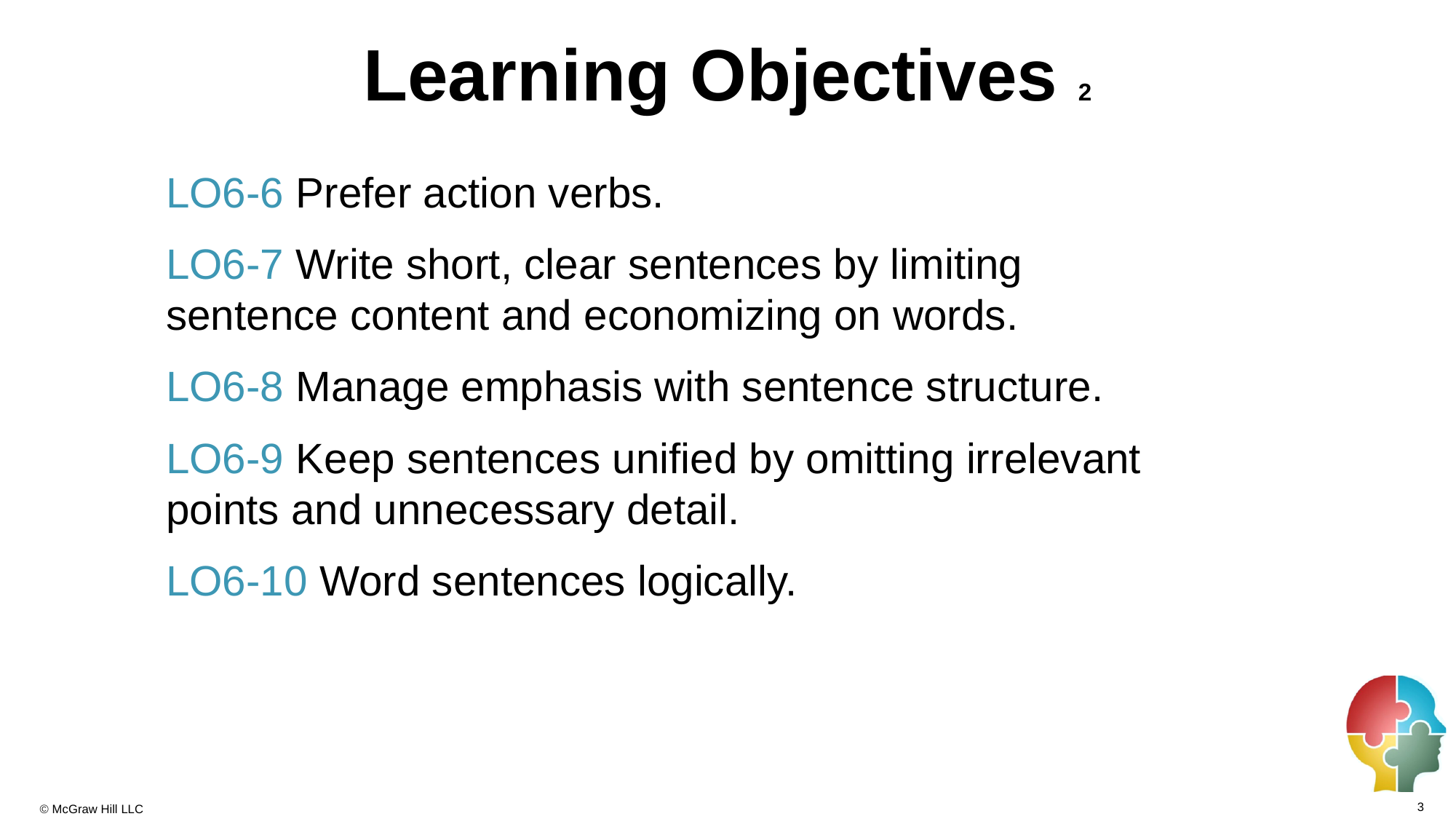

# Learning Objectives 2
LO6-6 Prefer action verbs.
LO6-7 Write short, clear sentences by limiting sentence content and economizing on words.
LO6-8 Manage emphasis with sentence structure.
LO6-9 Keep sentences unified by omitting irrelevant points and unnecessary detail.
LO6-10 Word sentences logically.
3